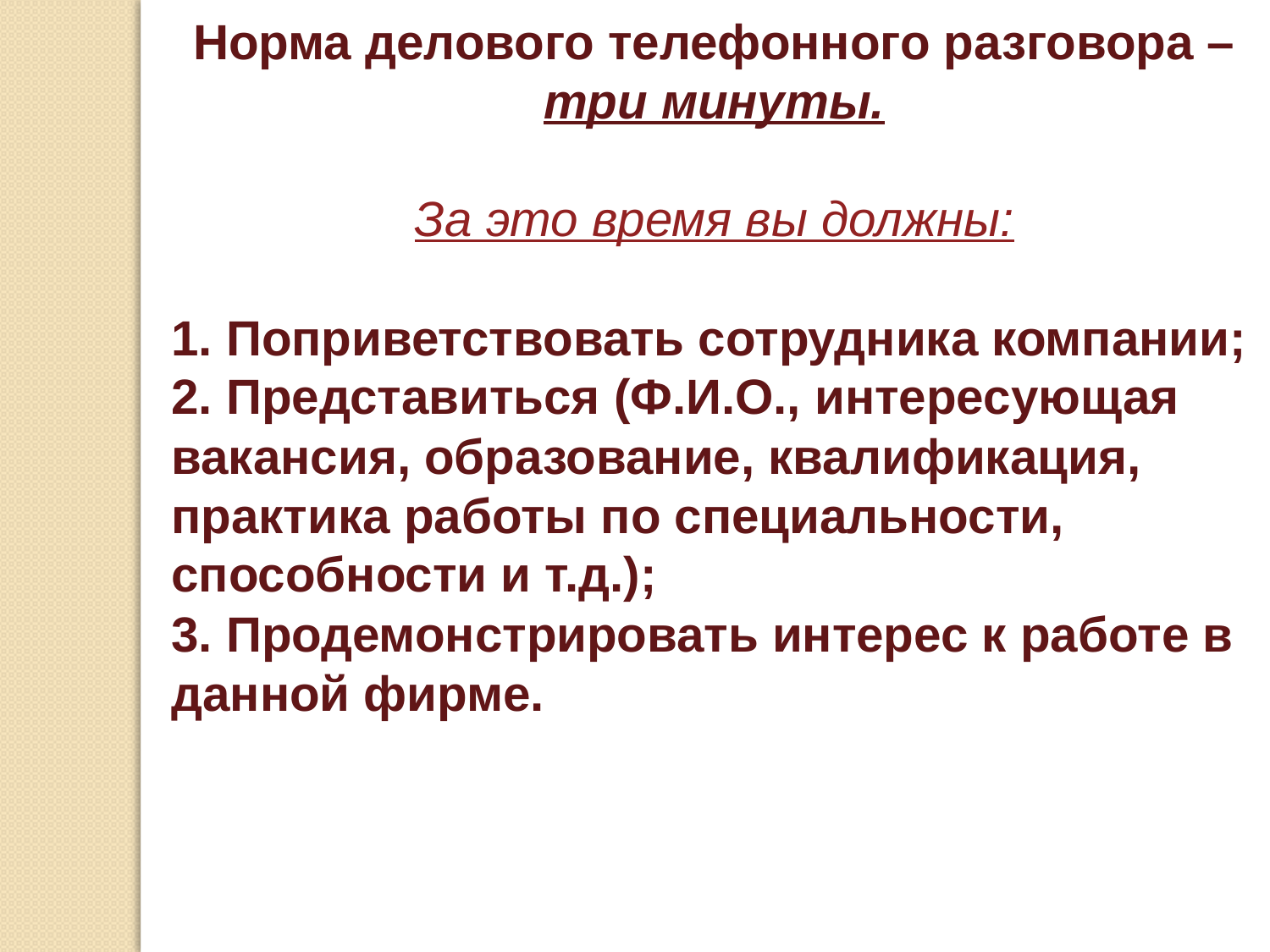

Норма делового телефонного разговора – три минуты.

За это время вы должны:

1. Поприветствовать сотрудника компании;
2. Представиться (Ф.И.О., интересующая вакансия, образование, квалификация, практика работы по специальности, способности и т.д.);
3. Продемонстрировать интерес к работе в данной фирме.